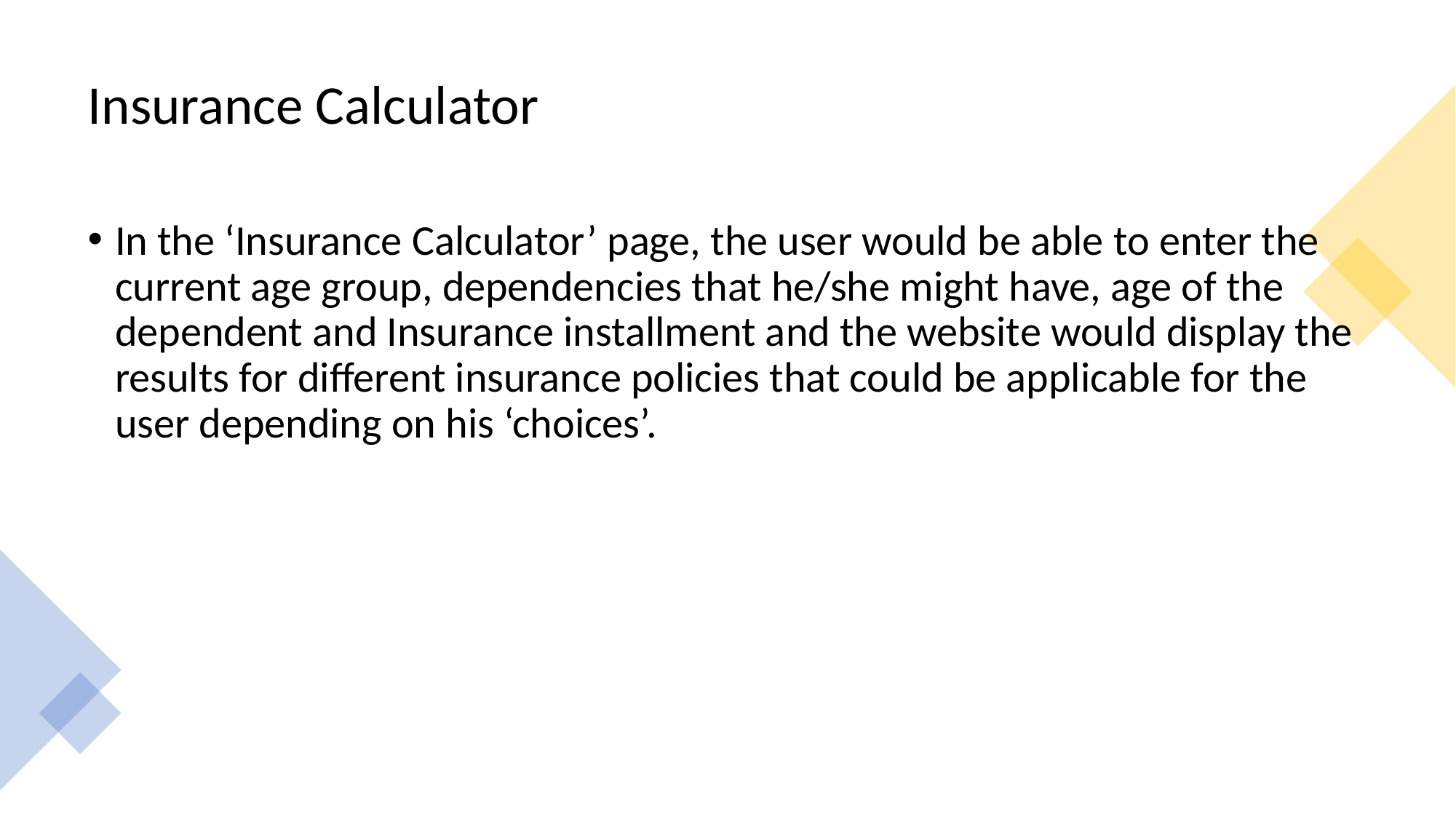

# Insurance Calculator

In the ‘Insurance Calculator’ page, the user would be able to enter the current age group, dependencies that he/she might have, age of the dependent and Insurance installment and the website would display the results for different insurance policies that could be applicable for the user depending on his ‘choices’.